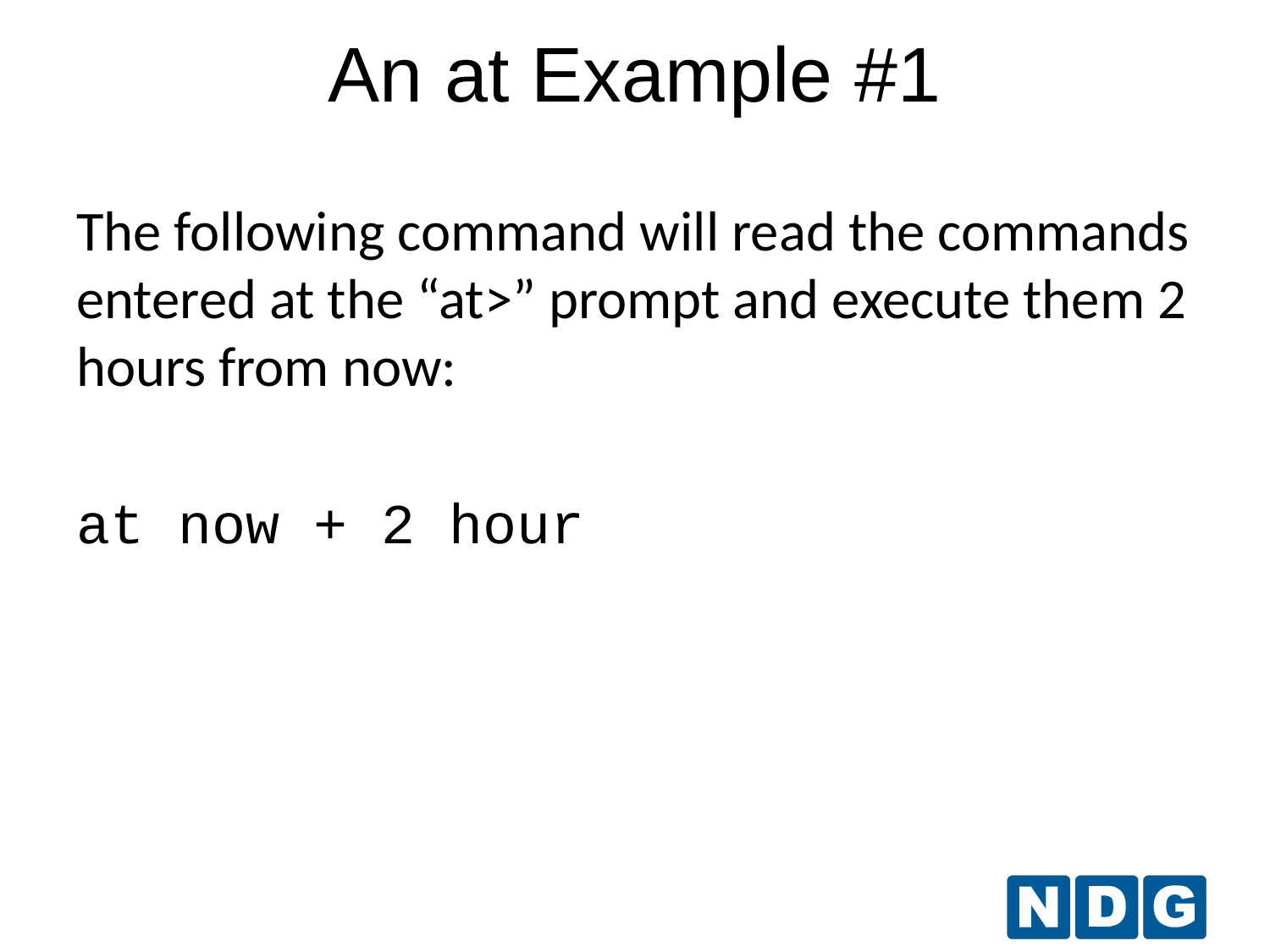

An at Example #1
The following command will read the commands entered at the “at>” prompt and execute them 2 hours from now:

at now + 2 hour